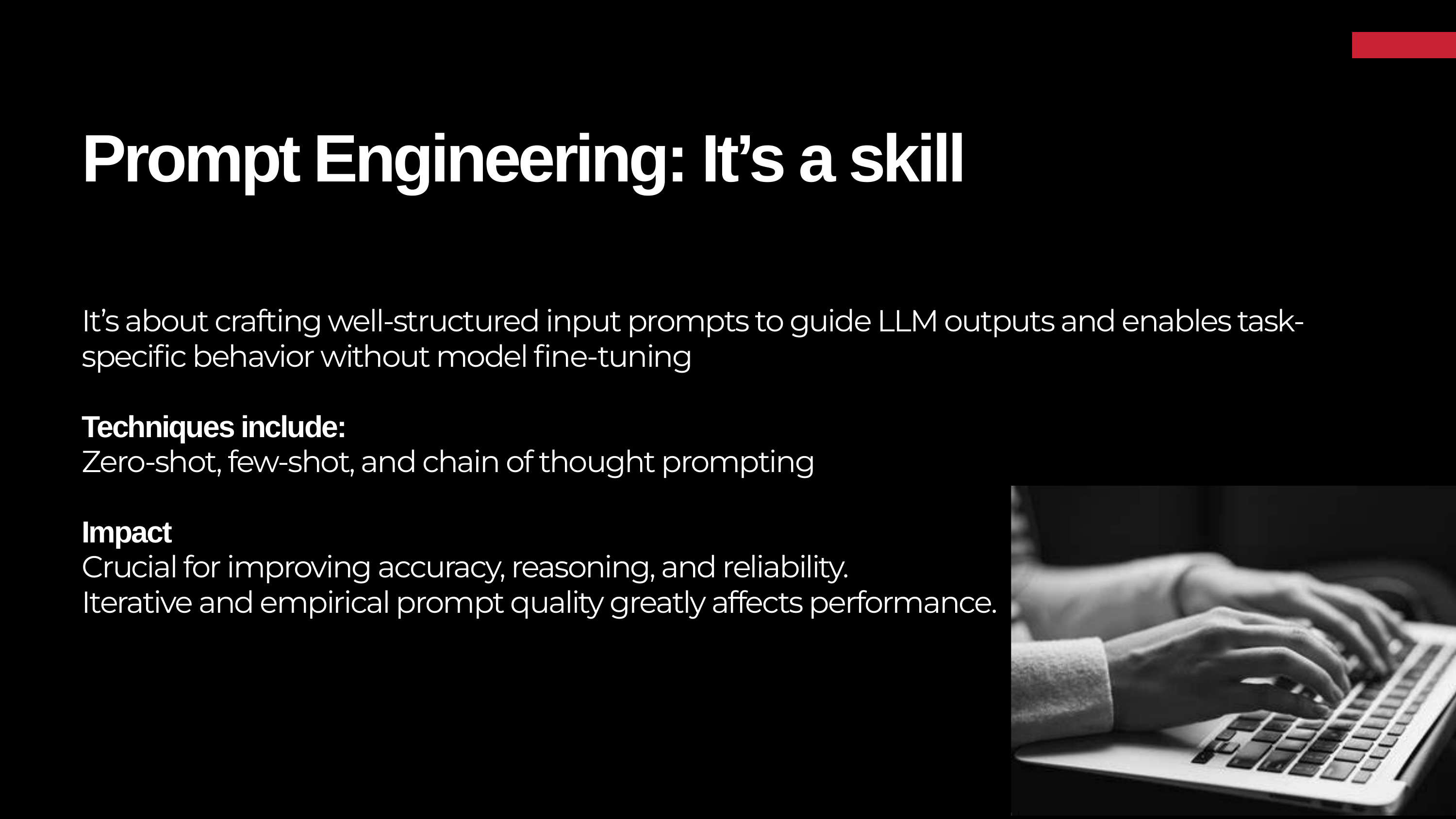

Prompt Engineering: It’s a skill

It’s about crafting well-structured input prompts to guide LLM outputs and enables task-specific behavior without model fine-tuning

Techniques include:
Zero-shot, few-shot, and chain of thought prompting

Impact
Crucial for improving accuracy, reasoning, and reliability.
Iterative and empirical prompt quality greatly affects performance.